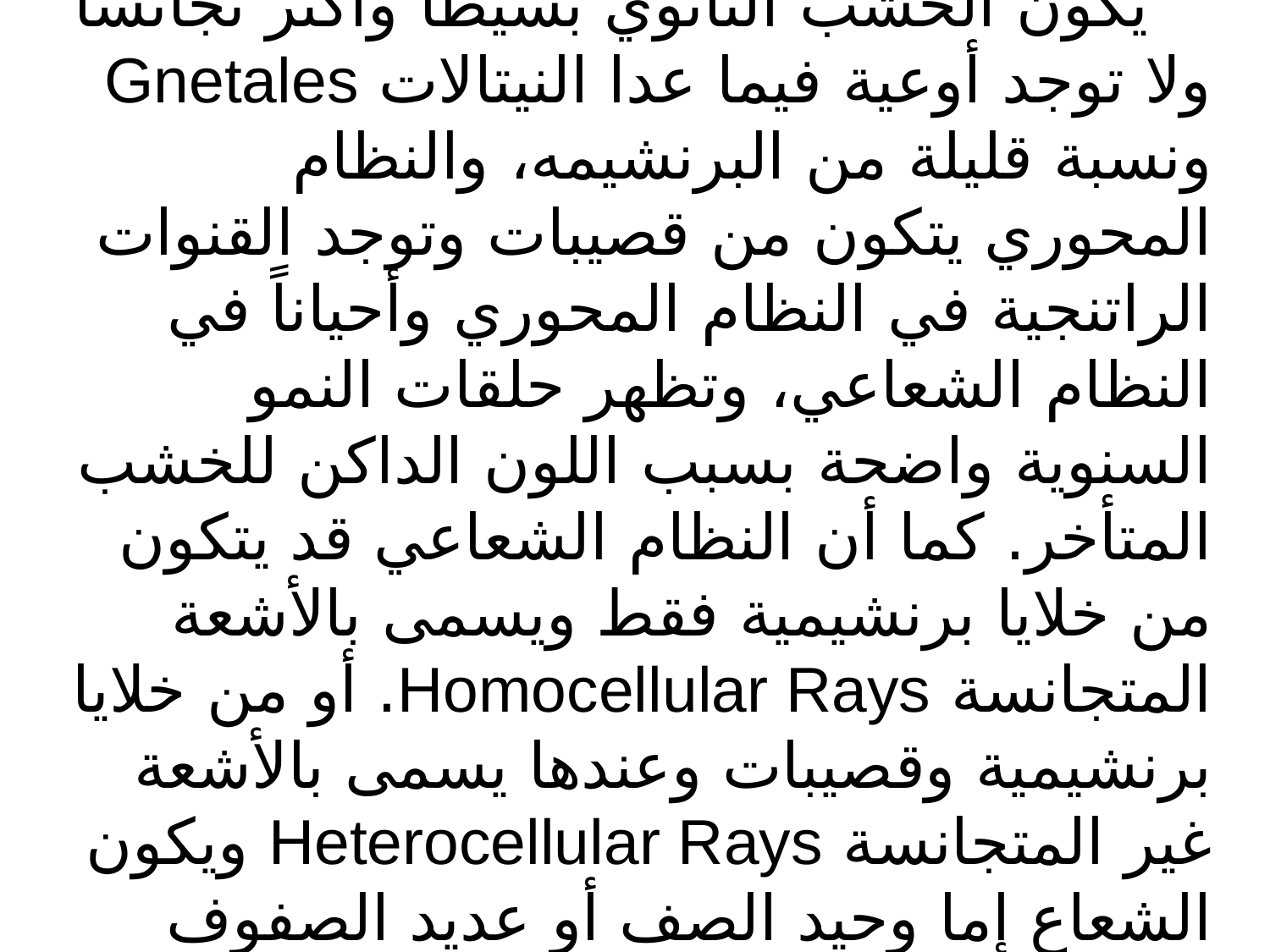

الخشب الثانوي في العاريات البذور
يكون الخشب الثانوي بسيطاً وأكثر تجانساً ولا توجد أوعية فيما عدا النيتالات Gnetales ونسبة قليلة من البرنشيمه، والنظام المحوري يتكون من قصيبات وتوجد القنوات الراتنجية في النظام المحوري وأحياناً في النظام الشعاعي، وتظهر حلقات النمو السنوية واضحة بسبب اللون الداكن للخشب المتأخر. كما أن النظام الشعاعي قد يتكون من خلايا برنشيمية فقط ويسمى بالأشعة المتجانسة Homocellular Rays. أو من خلايا برنشيمية وقصيبات وعندها يسمى بالأشعة غير المتجانسة Heterocellular Rays ويكون الشعاع إما وحيد الصف أو عديد الصفوف ( شكل 94).